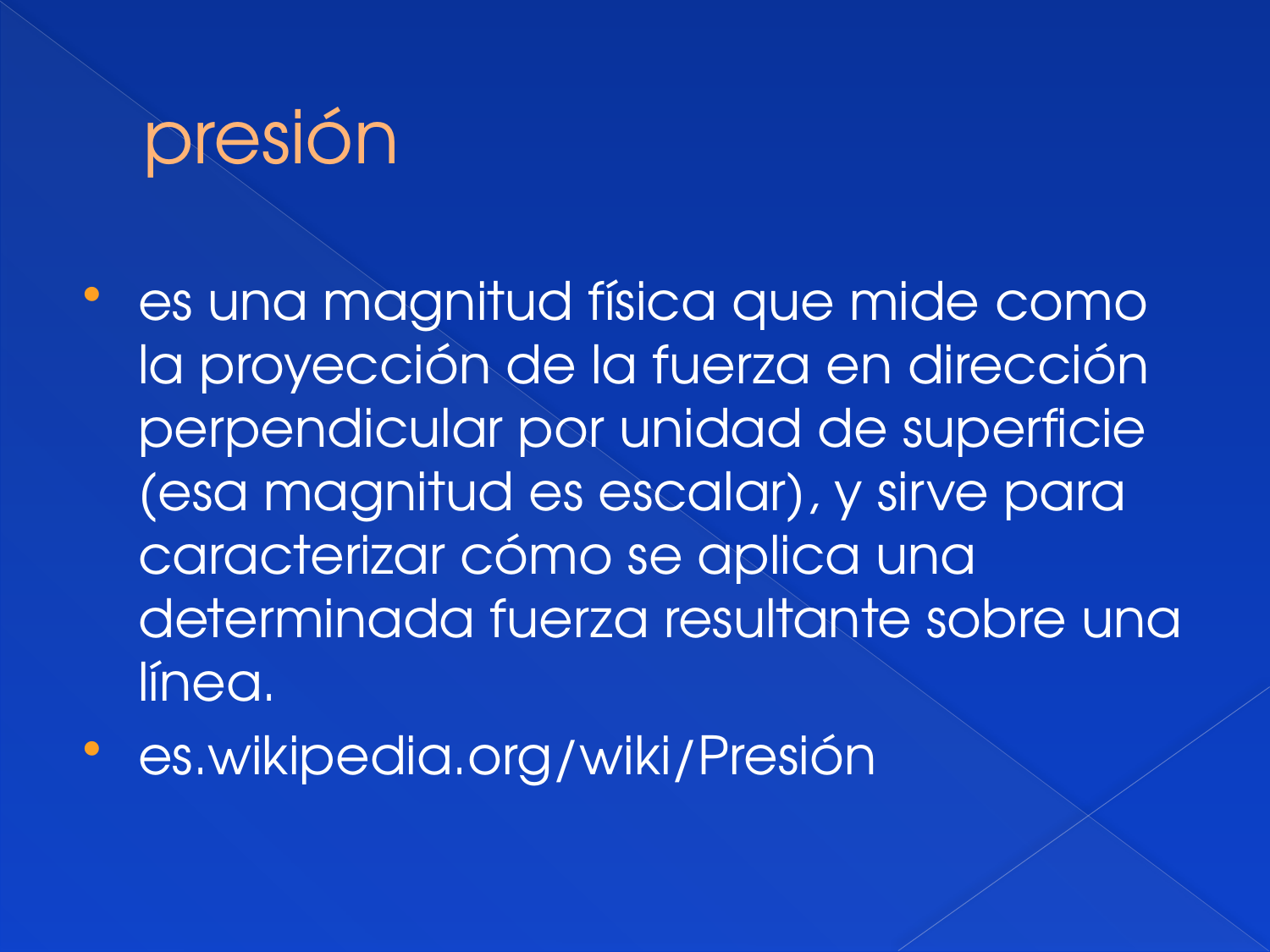

# presión
es una magnitud física que mide como la proyección de la fuerza en dirección perpendicular por unidad de superficie (esa magnitud es escalar), y sirve para caracterizar cómo se aplica una determinada fuerza resultante sobre una línea.
es.wikipedia.org/wiki/Presión